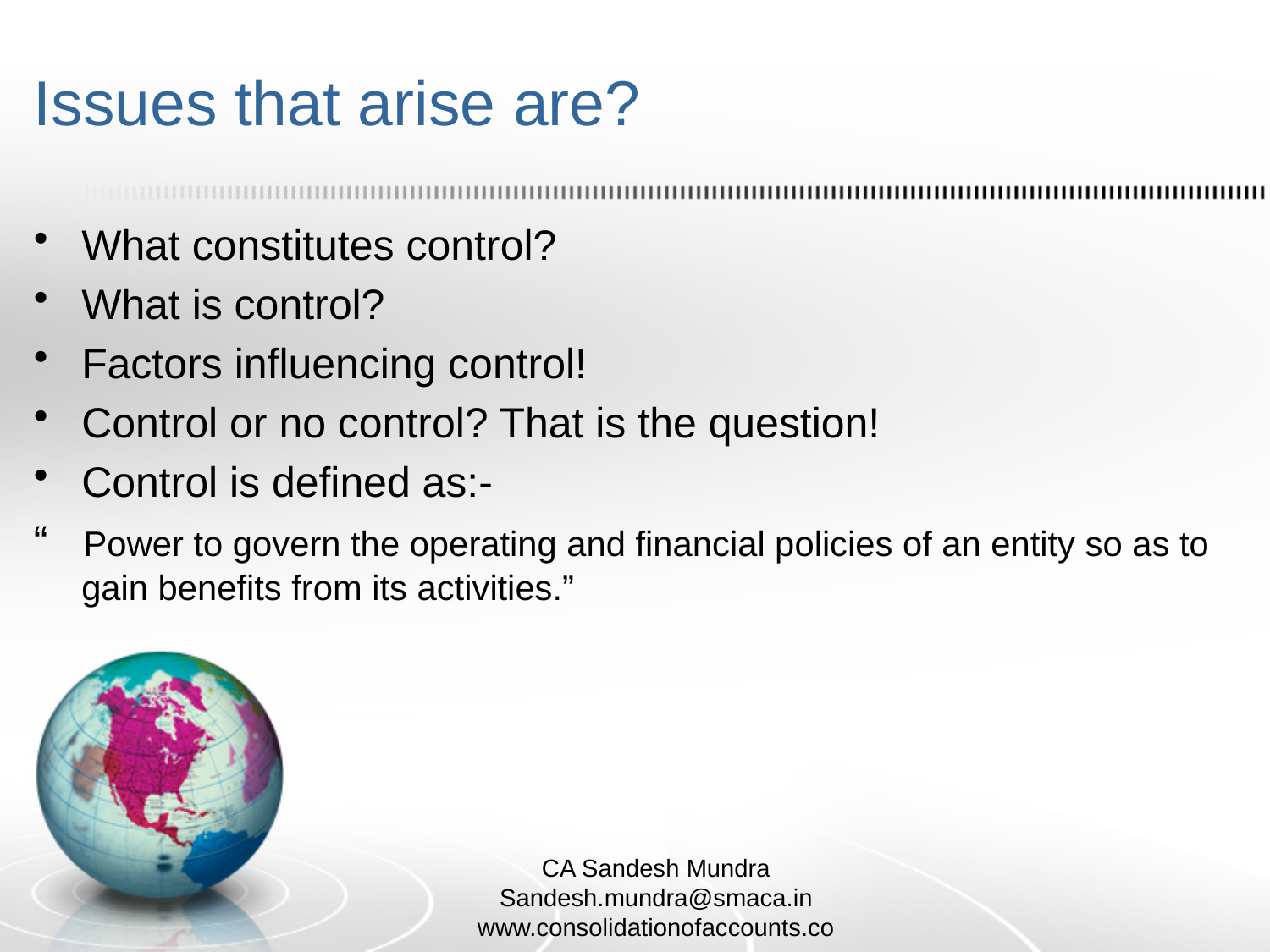

# Issues that arise are?
What constitutes control?
What is control?
Factors influencing control!
Control or no control? That is the question!
Control is defined as:-
“   Power to govern the operating and financial policies of an entity so as to gain benefits from its activities.”